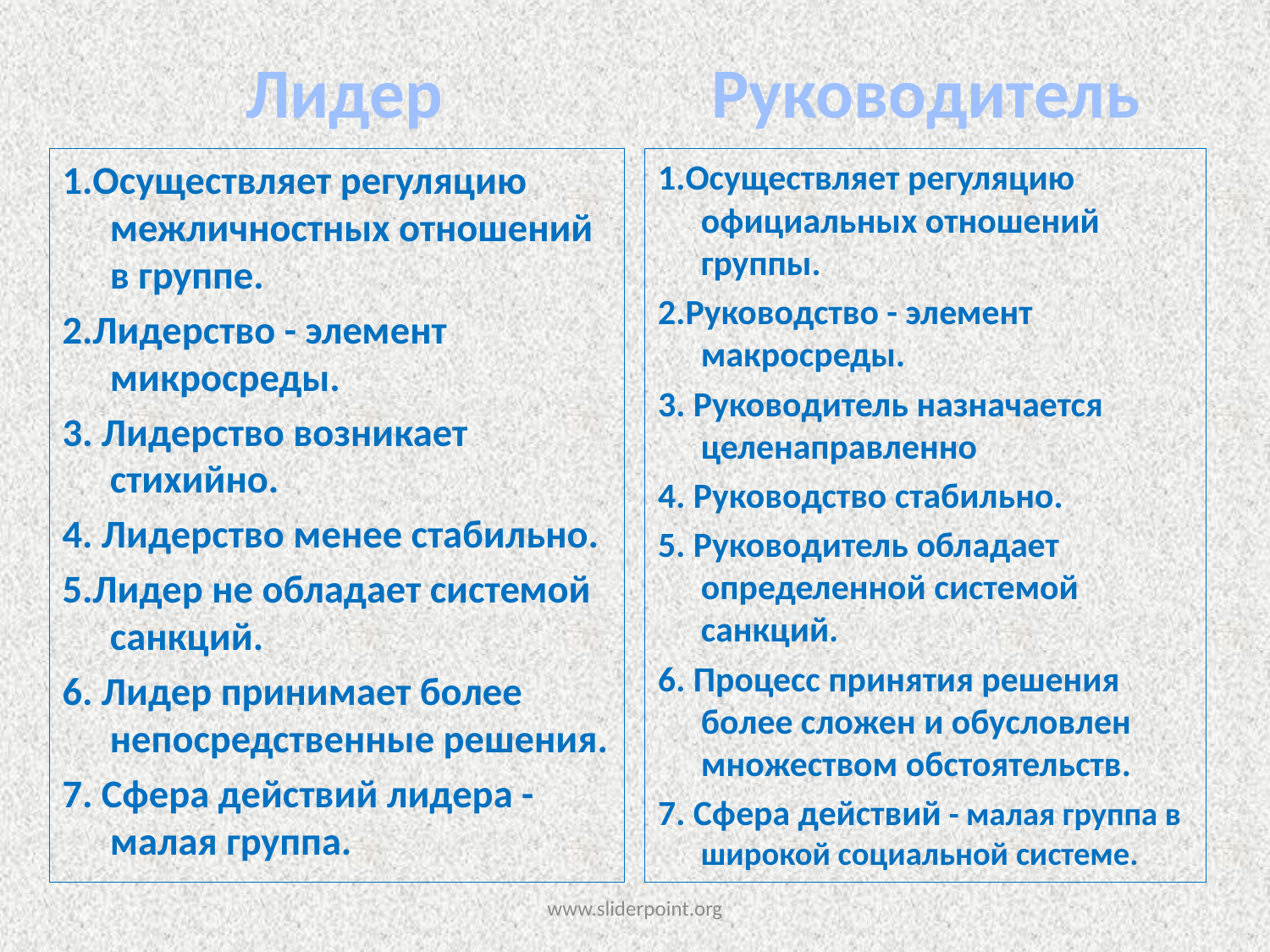

Лидер
Руководитель
1.Осуществляет регуляцию межличностных отношений в группе.
2.Лидерство - элемент микросреды.
3. Лидерство возникает стихийно.
4. Лидерство менее стабильно.
5.Лидер не обладает системой санкций.
6. Лидер принимает более непосредственные решения.
7. Сфера действий лидера - малая группа.
1.Осуществляет регуляцию официальных отношений группы.
2.Руководство - элемент макросреды.
3. Руководитель назначается целенаправленно
4. Руководство стабильно.
5. Руководитель обладает определенной системой санкций.
6. Процесс принятия решения более сложен и обусловлен множеством обстоятельств.
7. Сфера действий - малая группа в широкой социальной системе.

www.sliderpoint.org